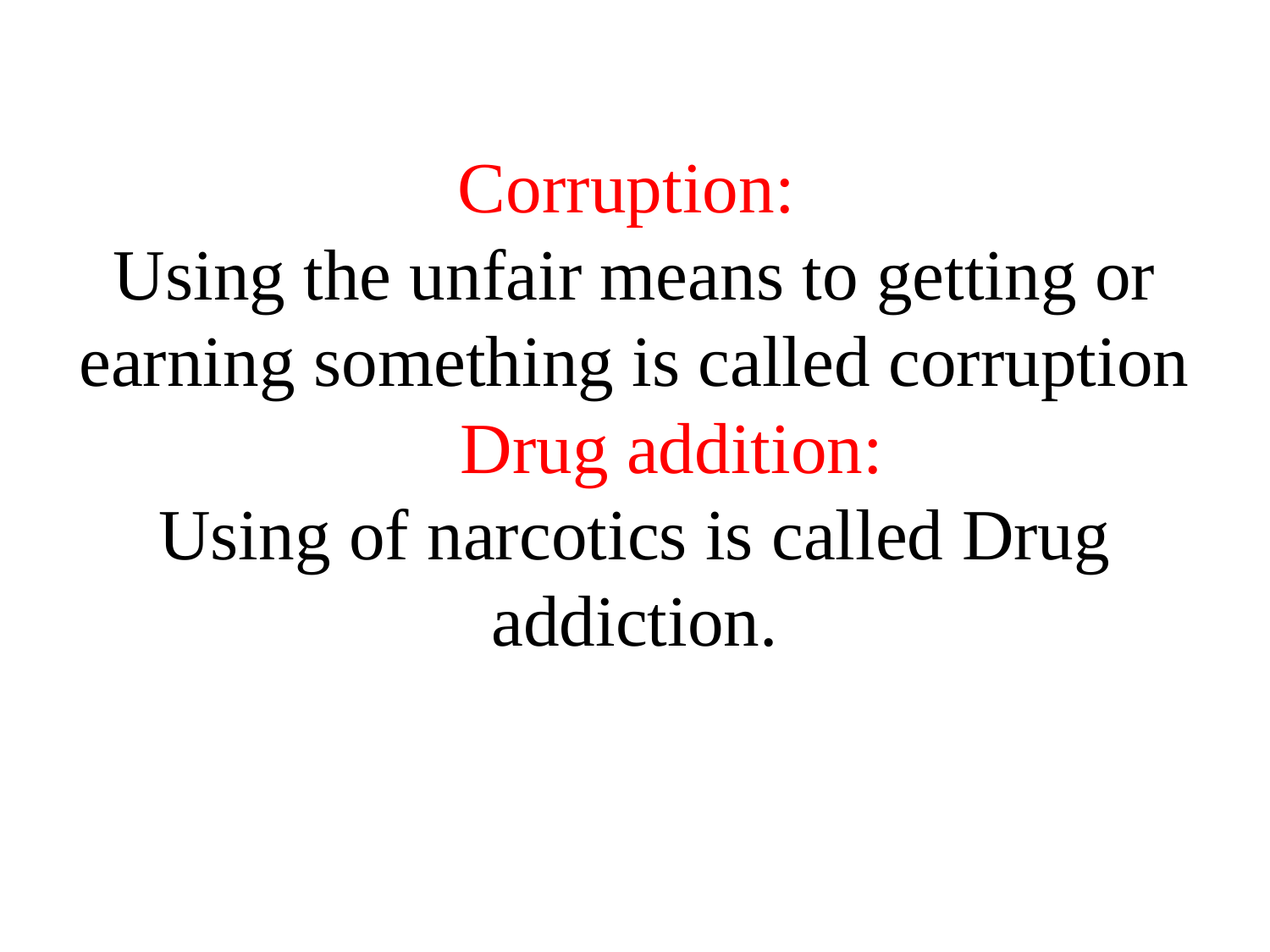

# Corruption: Using the unfair means to getting or earning something is called corruption Drug addition: Using of narcotics is called Drug addiction.